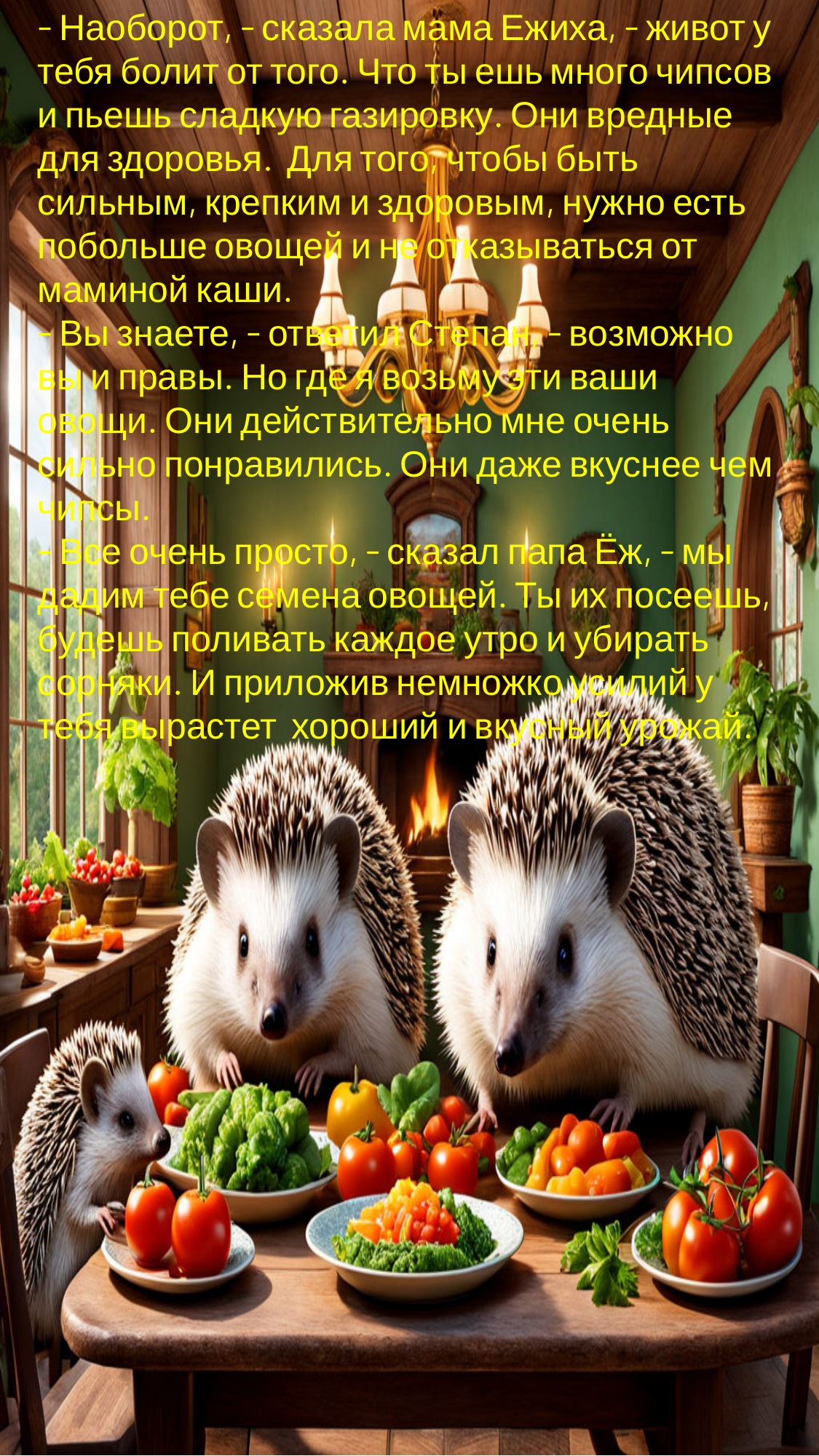

- Наоборот, - сказала мама Ежиха, - живот у тебя болит от того. Что ты ешь много чипсов и пьешь сладкую газировку. Они вредные для здоровья.  Для того, чтобы быть сильным, крепким и здоровым, нужно есть побольше овощей и не отказываться от маминой каши.
- Вы знаете, - ответил Степан, - возможно вы и правы. Но где я возьму эти ваши овощи. Они действительно мне очень сильно понравились. Они даже вкуснее чем чипсы.
- Все очень просто, - сказал папа Ёж, - мы дадим тебе семена овощей. Ты их посеешь, будешь поливать каждое утро и убирать сорняки. И приложив немножко усилий у тебя вырастет  хороший и вкусный урожай.